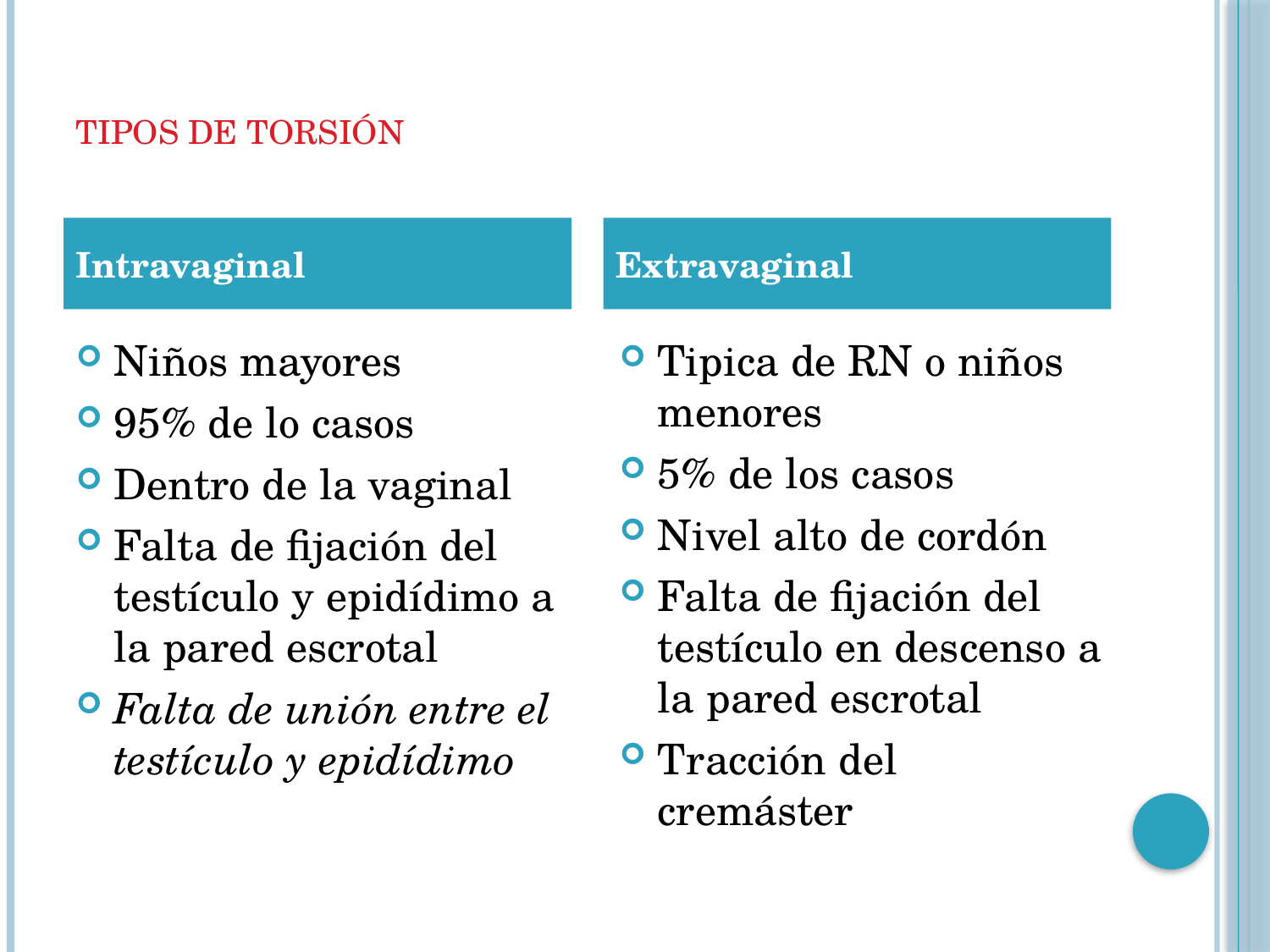

# Tipos de Torsión
Intravaginal
Extravaginal
Niños mayores
95% de lo casos
Dentro de la vaginal
Falta de fijación del testículo y epidídimo a la pared escrotal
Falta de unión entre el testículo y epidídimo

Tipica de RN o niños menores
5% de los casos
Nivel alto de cordón
Falta de fijación del testículo en descenso a la pared escrotal
Tracción del cremáster